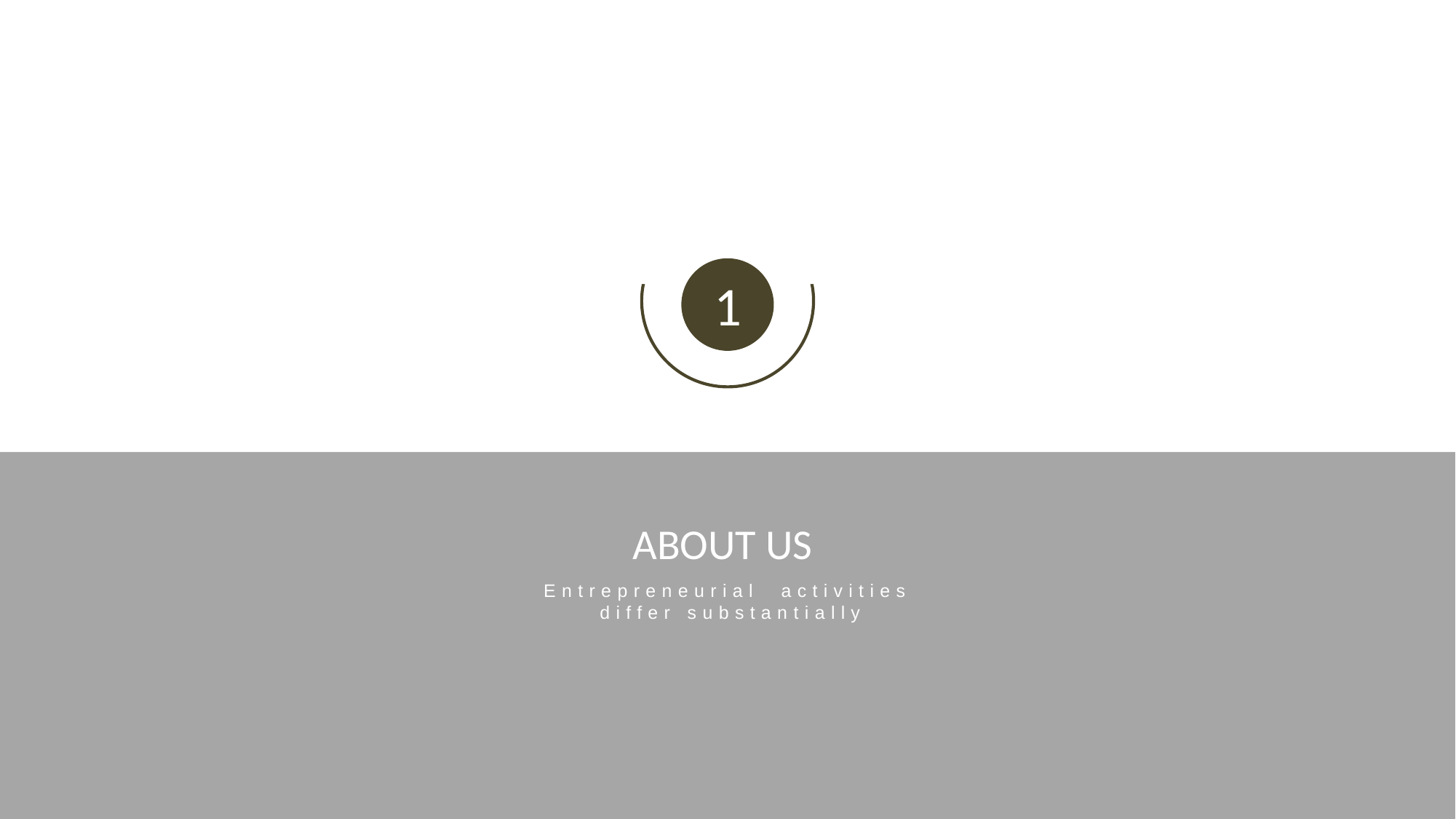

1

ABOUT US
Entrepreneurial  activities
differ substantially